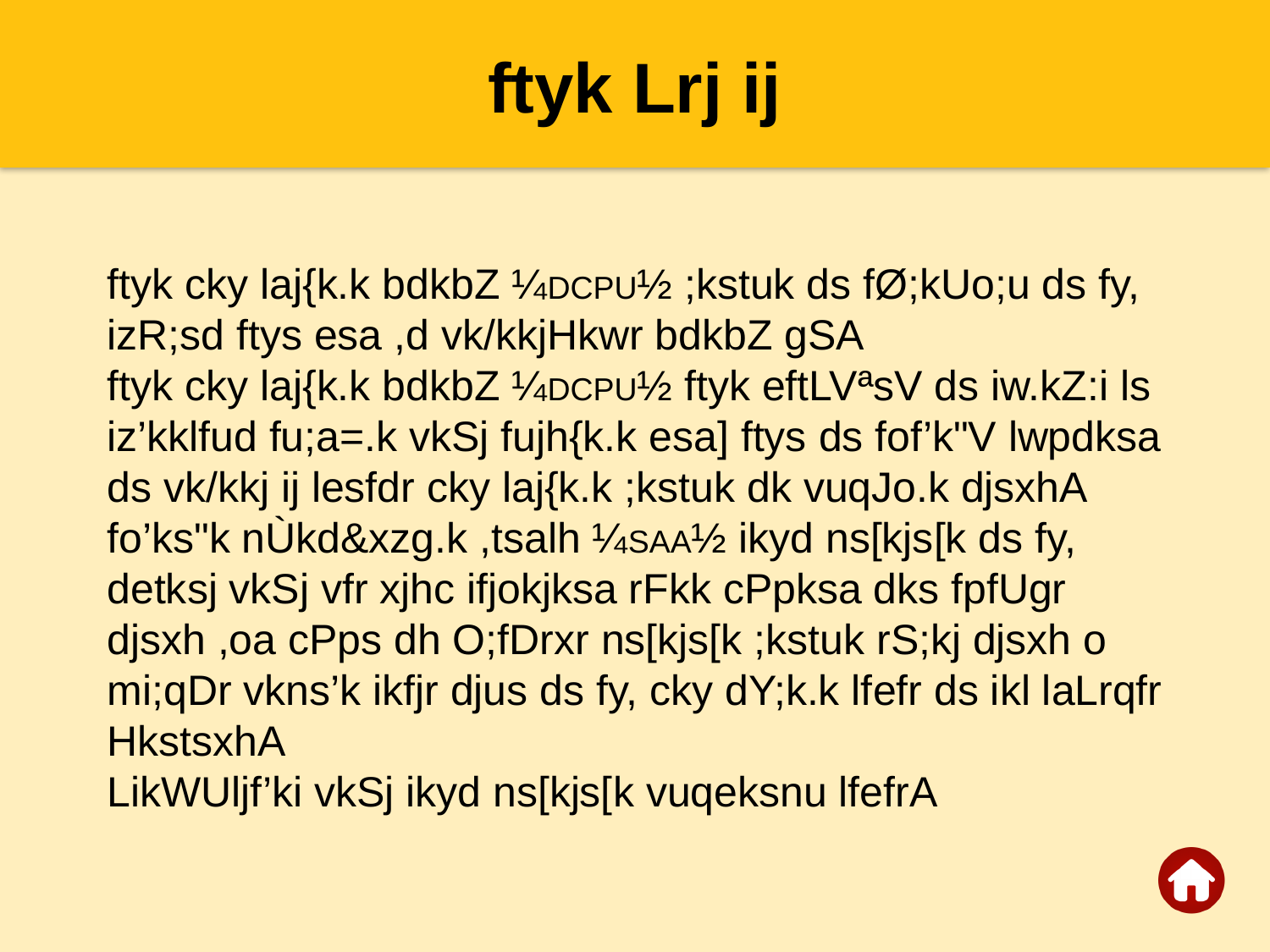

ftyk Lrj ij
ftyk cky laj{k.k bdkbZ ¼DCPU½ ;kstuk ds fØ;kUo;u ds fy, izR;sd ftys esa ,d vk/kkjHkwr bdkbZ gSA
ftyk cky laj{k.k bdkbZ ¼DCPU½ ftyk eftLVªsV ds iw.kZ:i ls iz’kklfud fu;a=.k vkSj fujh{k.k esa] ftys ds fof’k"V lwpdksa ds vk/kkj ij lesfdr cky laj{k.k ;kstuk dk vuqJo.k djsxhA
fo’ks"k nÙkd&xzg.k ,tsalh ¼SAA½ ikyd ns[kjs[k ds fy, detksj vkSj vfr xjhc ifjokjksa rFkk cPpksa dks fpfUgr djsxh ,oa cPps dh O;fDrxr ns[kjs[k ;kstuk rS;kj djsxh o mi;qDr vkns’k ikfjr djus ds fy, cky dY;k.k lfefr ds ikl laLrqfr HkstsxhA
LikWUljf’ki vkSj ikyd ns[kjs[k vuqeksnu lfefrA